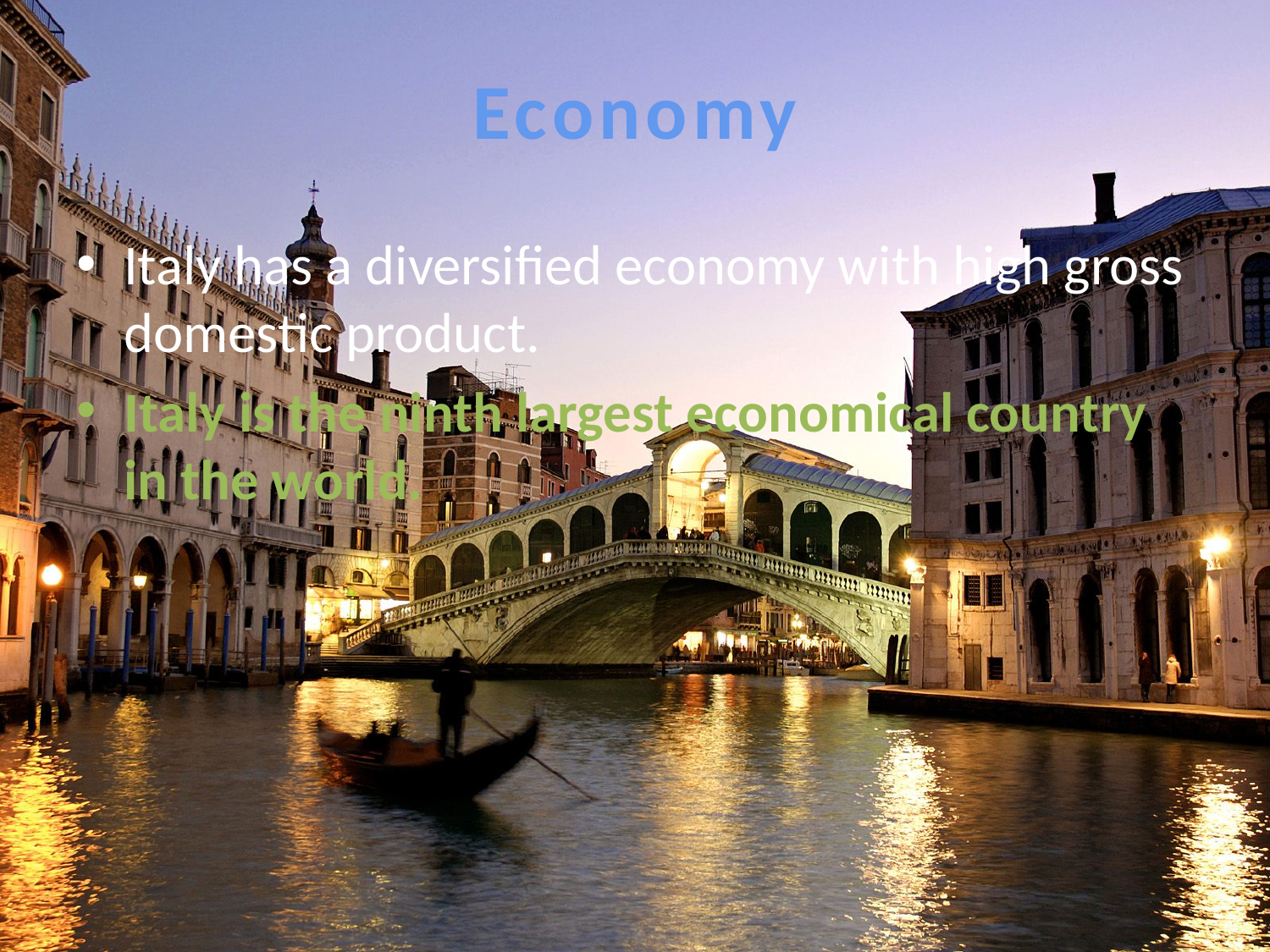

# Economy
Italy has a diversified economy with high gross domestic product.
Italy is the ninth largest economical country in the world.